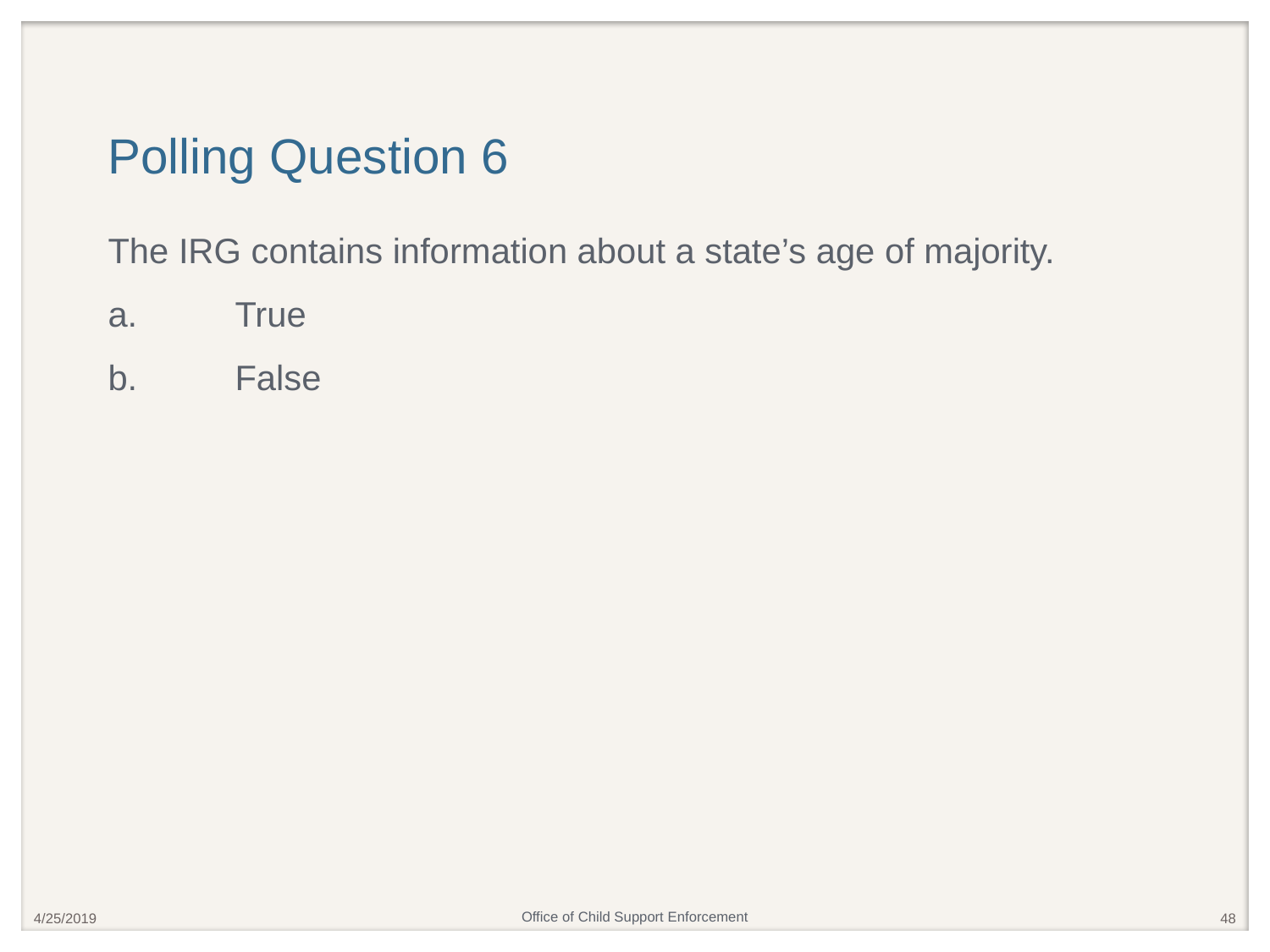

# Polling Question 6
The IRG contains information about a state’s age of majority.
a.	True
b.	False

4/25/2019
48